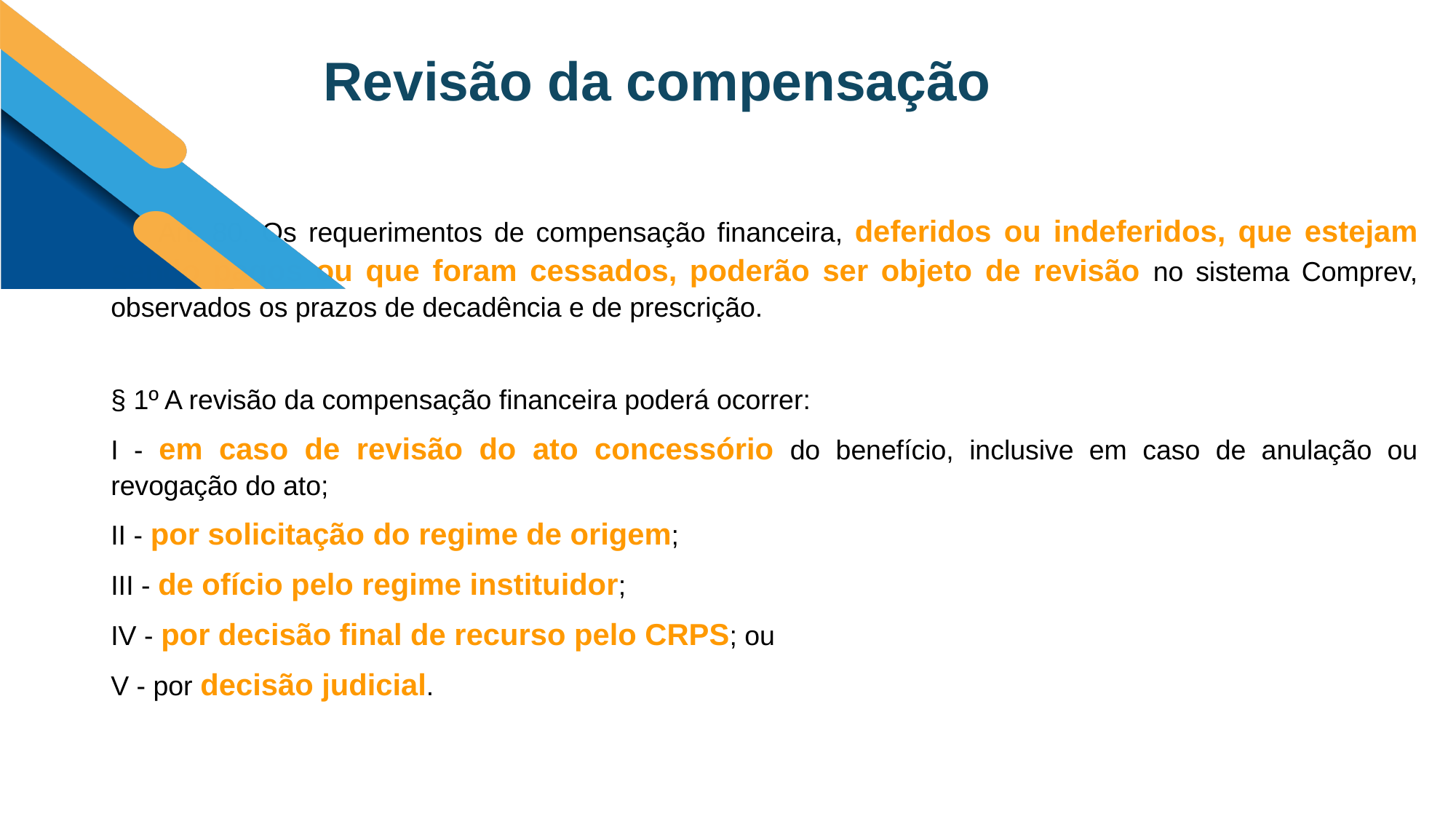

Revisão da compensação
    Art. 80. Os requerimentos de compensação financeira, deferidos ou indeferidos, que estejam sendo pagos ou que foram cessados, poderão ser objeto de revisão no sistema Comprev, observados os prazos de decadência e de prescrição.

§ 1º A revisão da compensação financeira poderá ocorrer:
I - em caso de revisão do ato concessório do benefício, inclusive em caso de anulação ou revogação do ato;
II - por solicitação do regime de origem;
III - de ofício pelo regime instituidor;
IV - por decisão final de recurso pelo CRPS; ou
V - por decisão judicial.